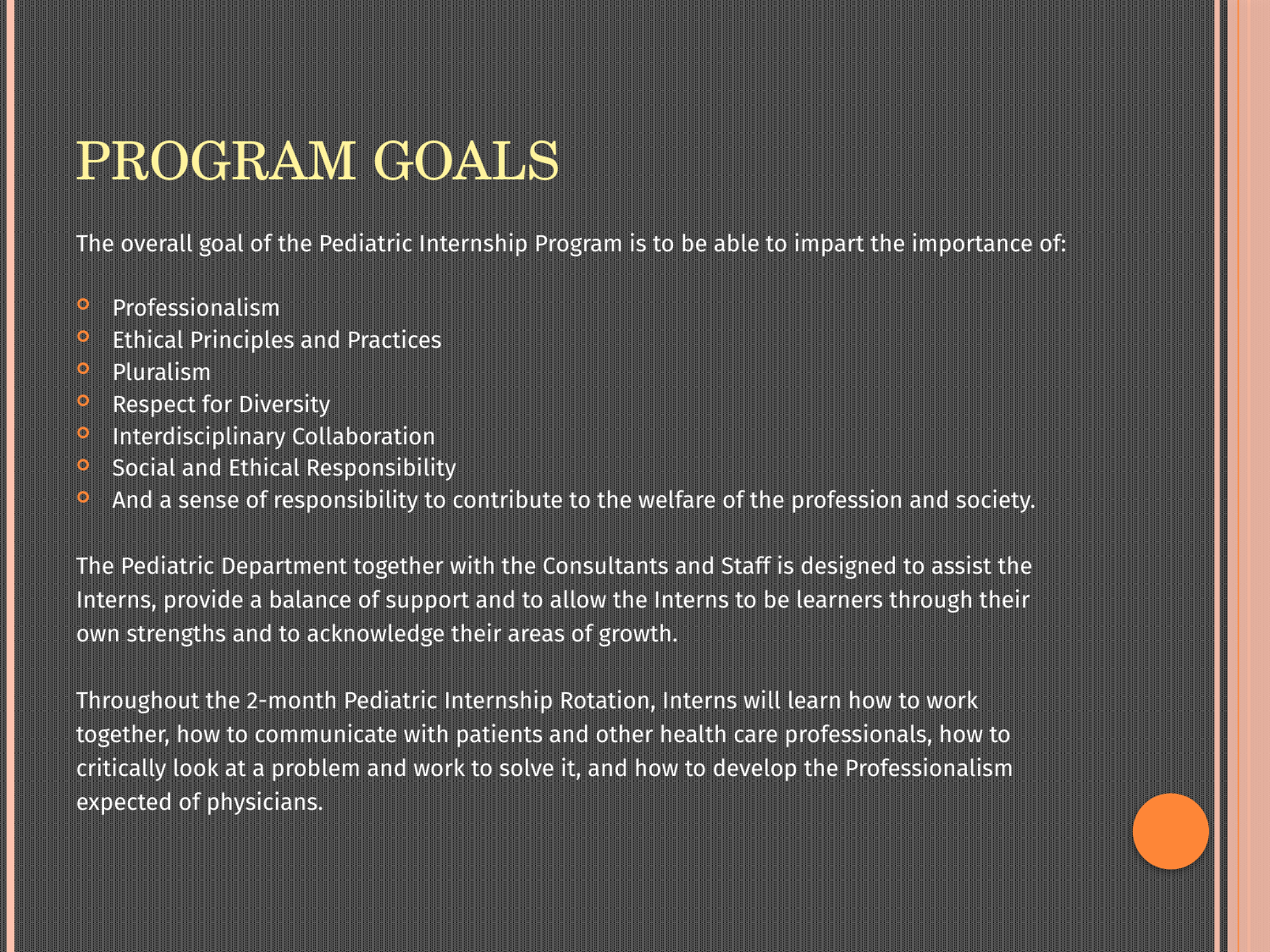

# Program Goals
The overall goal of the Pediatric Internship Program is to be able to impart the importance of:

Professionalism
Ethical Principles and Practices
Pluralism
Respect for Diversity
Interdisciplinary Collaboration
Social and Ethical Responsibility
And a sense of responsibility to contribute to the welfare of the profession and society.

The Pediatric Department together with the Consultants and Staff is designed to assist the
Interns, provide a balance of support and to allow the Interns to be learners through their
own strengths and to acknowledge their areas of growth.

Throughout the 2-month Pediatric Internship Rotation, Interns will learn how to work
together, how to communicate with patients and other health care professionals, how to
critically look at a problem and work to solve it, and how to develop the Professionalism
expected of physicians.